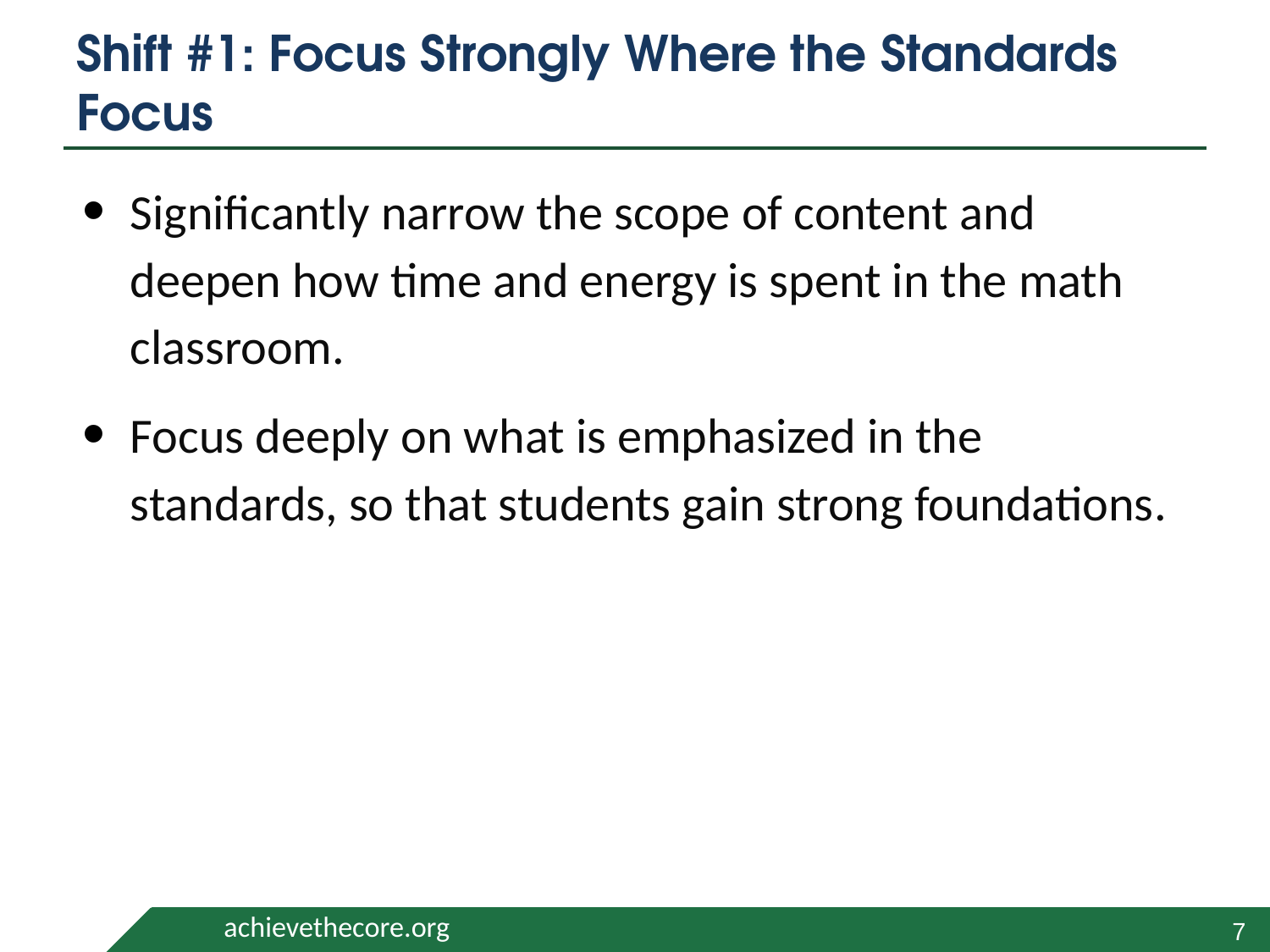

# Shift #1: Focus Strongly Where the Standards Focus
Significantly narrow the scope of content and deepen how time and energy is spent in the math classroom.
Focus deeply on what is emphasized in the standards, so that students gain strong foundations.
7